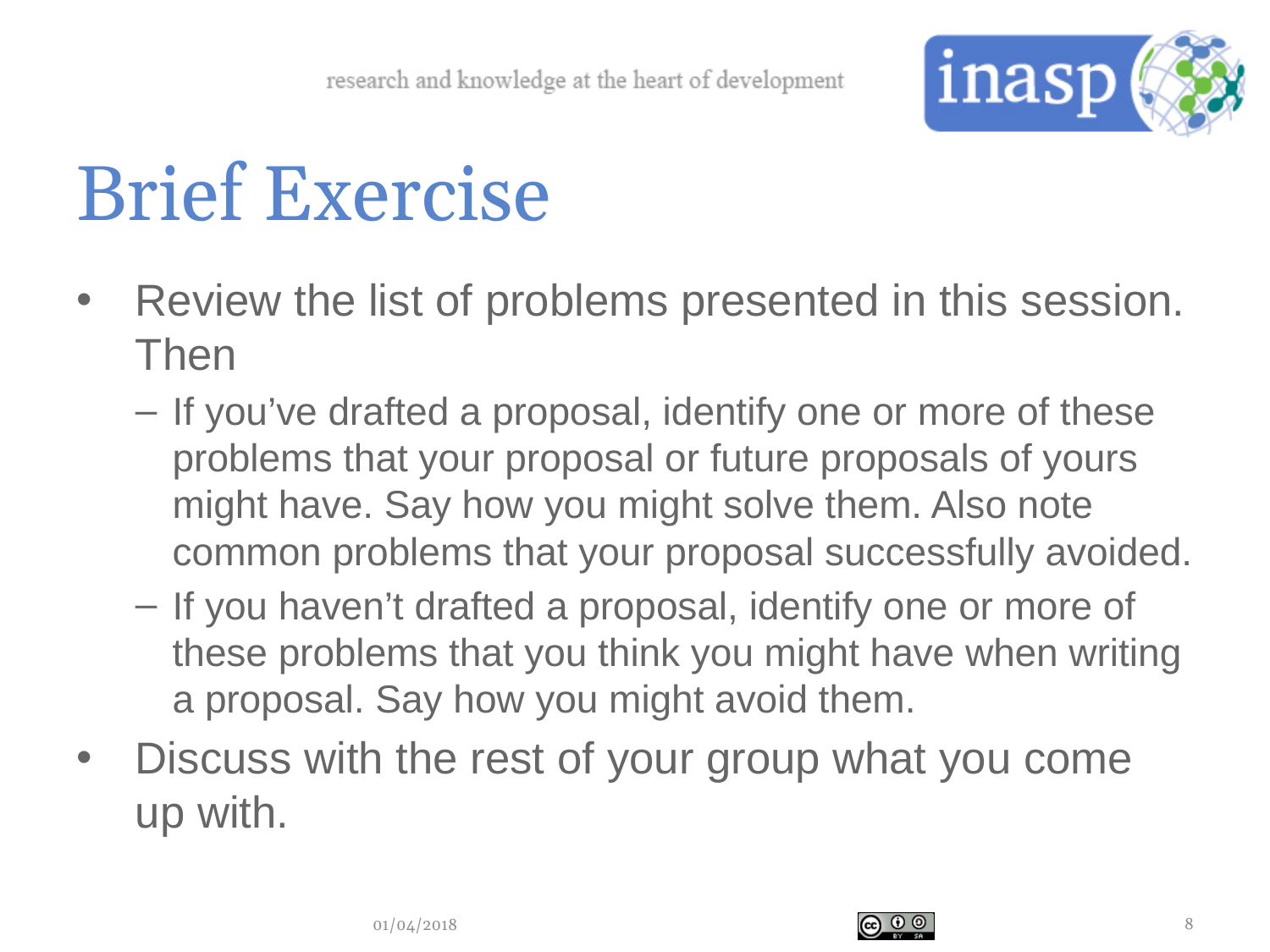

# Brief Exercise
Review the list of problems presented in this session. Then
If you’ve drafted a proposal, identify one or more of these problems that your proposal or future proposals of yours might have. Say how you might solve them. Also note common problems that your proposal successfully avoided.
If you haven’t drafted a proposal, identify one or more of these problems that you think you might have when writing a proposal. Say how you might avoid them.
Discuss with the rest of your group what you come up with.
01/04/2018

8